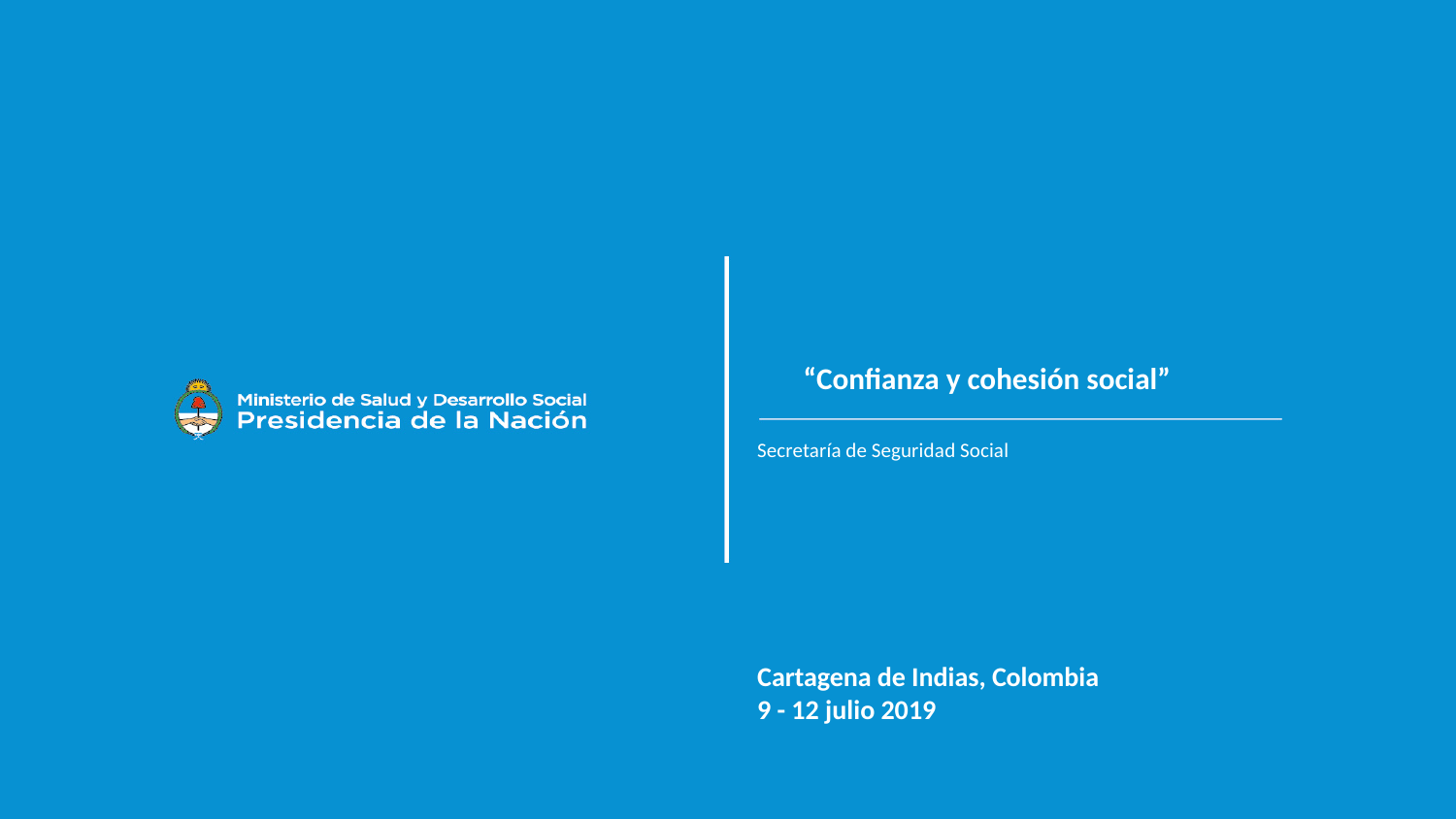

II Encuentro de Programa EUROsociAL+

“Confianza y cohesión social”
Secretaría de Seguridad Social
Cartagena de Indias, Colombia
9 - 12 julio 2019